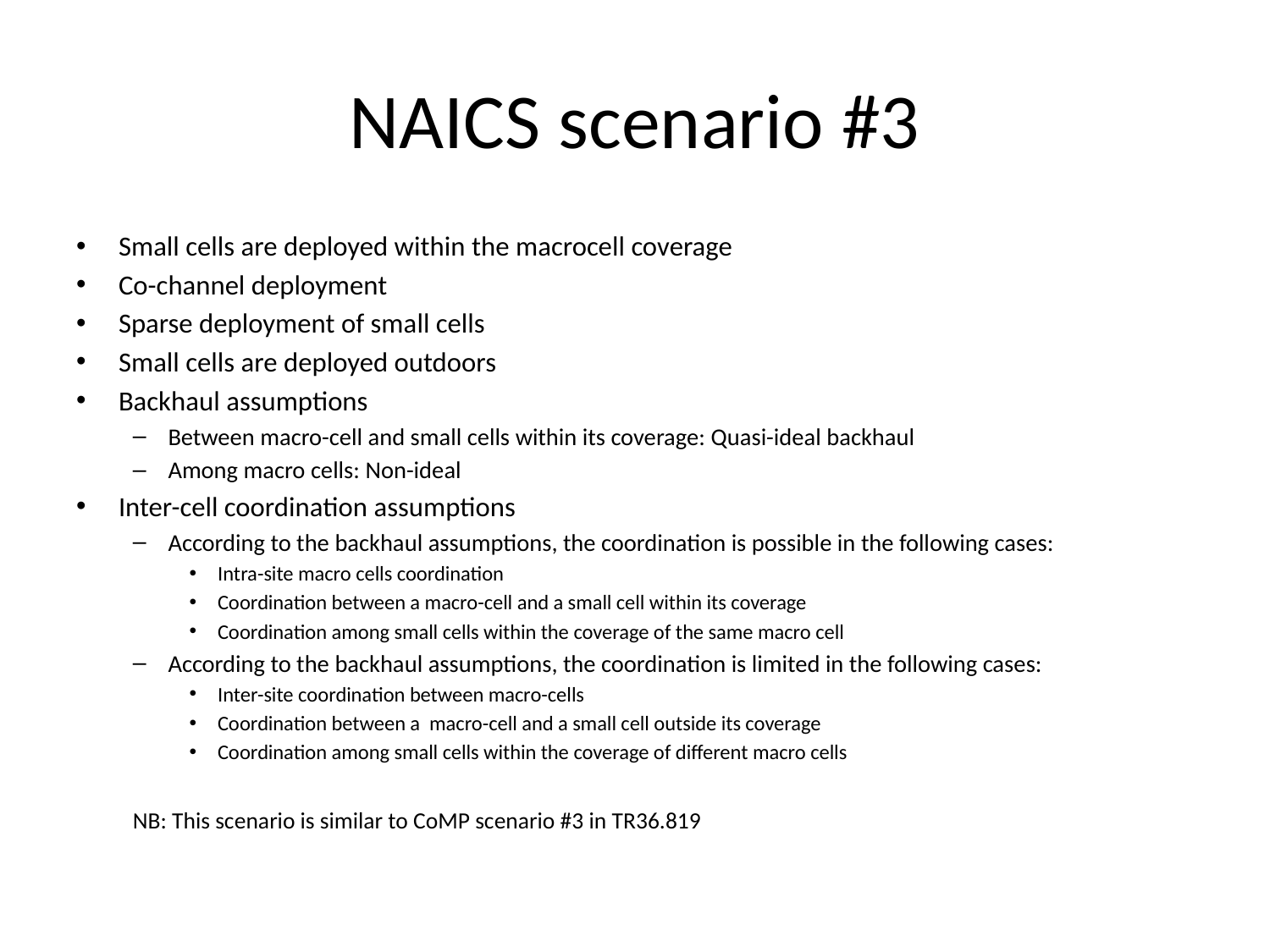

# NAICS scenario #3
Small cells are deployed within the macrocell coverage
Co-channel deployment
Sparse deployment of small cells
Small cells are deployed outdoors
Backhaul assumptions
Between macro-cell and small cells within its coverage: Quasi-ideal backhaul
Among macro cells: Non-ideal
Inter-cell coordination assumptions
According to the backhaul assumptions, the coordination is possible in the following cases:
Intra-site macro cells coordination
Coordination between a macro-cell and a small cell within its coverage
Coordination among small cells within the coverage of the same macro cell
According to the backhaul assumptions, the coordination is limited in the following cases:
Inter-site coordination between macro-cells
Coordination between a  macro-cell and a small cell outside its coverage
Coordination among small cells within the coverage of different macro cells

NB: This scenario is similar to CoMP scenario #3 in TR36.819